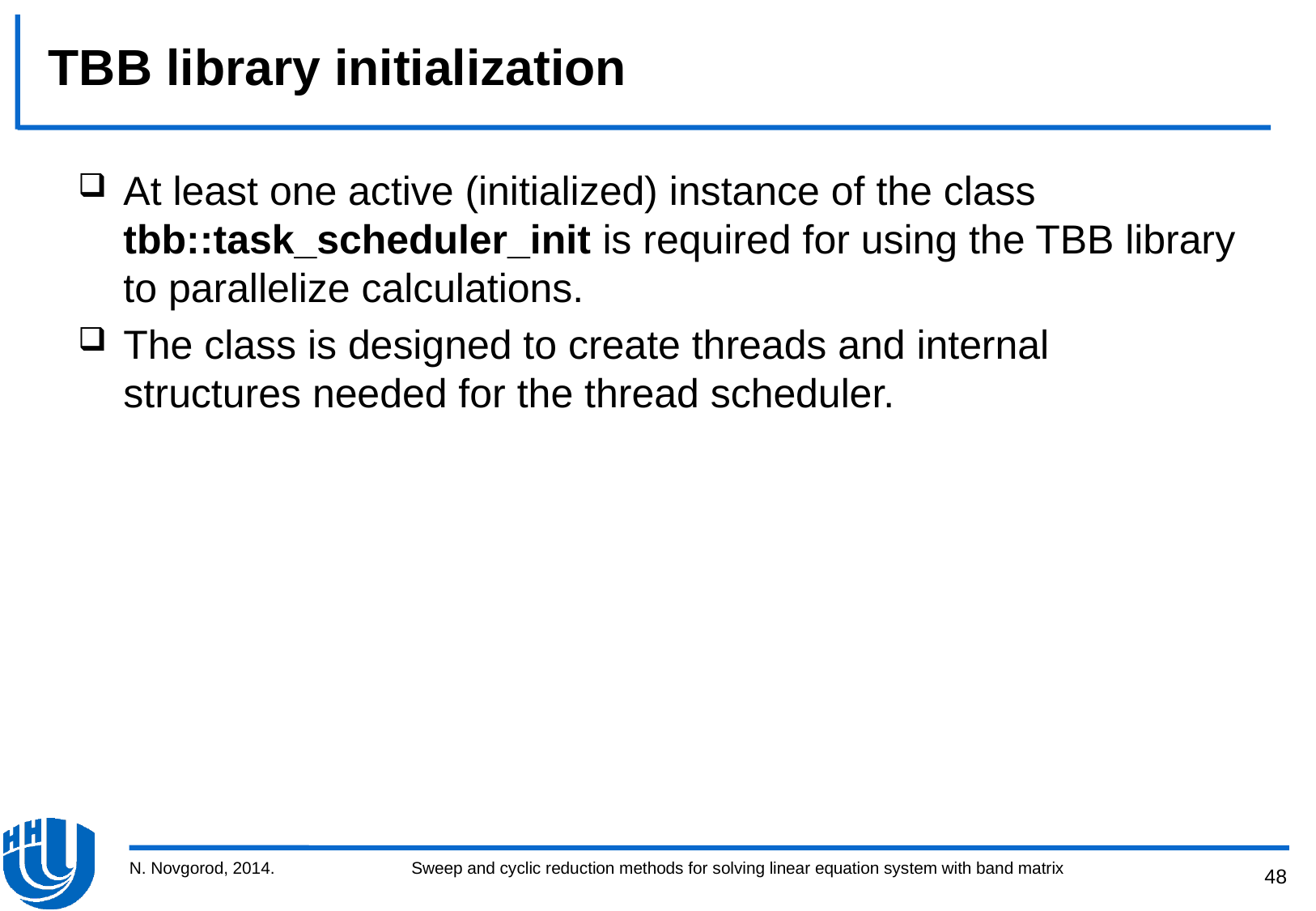

# TBB library initialization
At least one active (initialized) instance of the class tbb::task_scheduler_init is required for using the TBB library to parallelize calculations.
The class is designed to create threads and internal structures needed for the thread scheduler.
N. Novgorod, 2014.
Sweep and cyclic reduction methods for solving linear equation system with band matrix